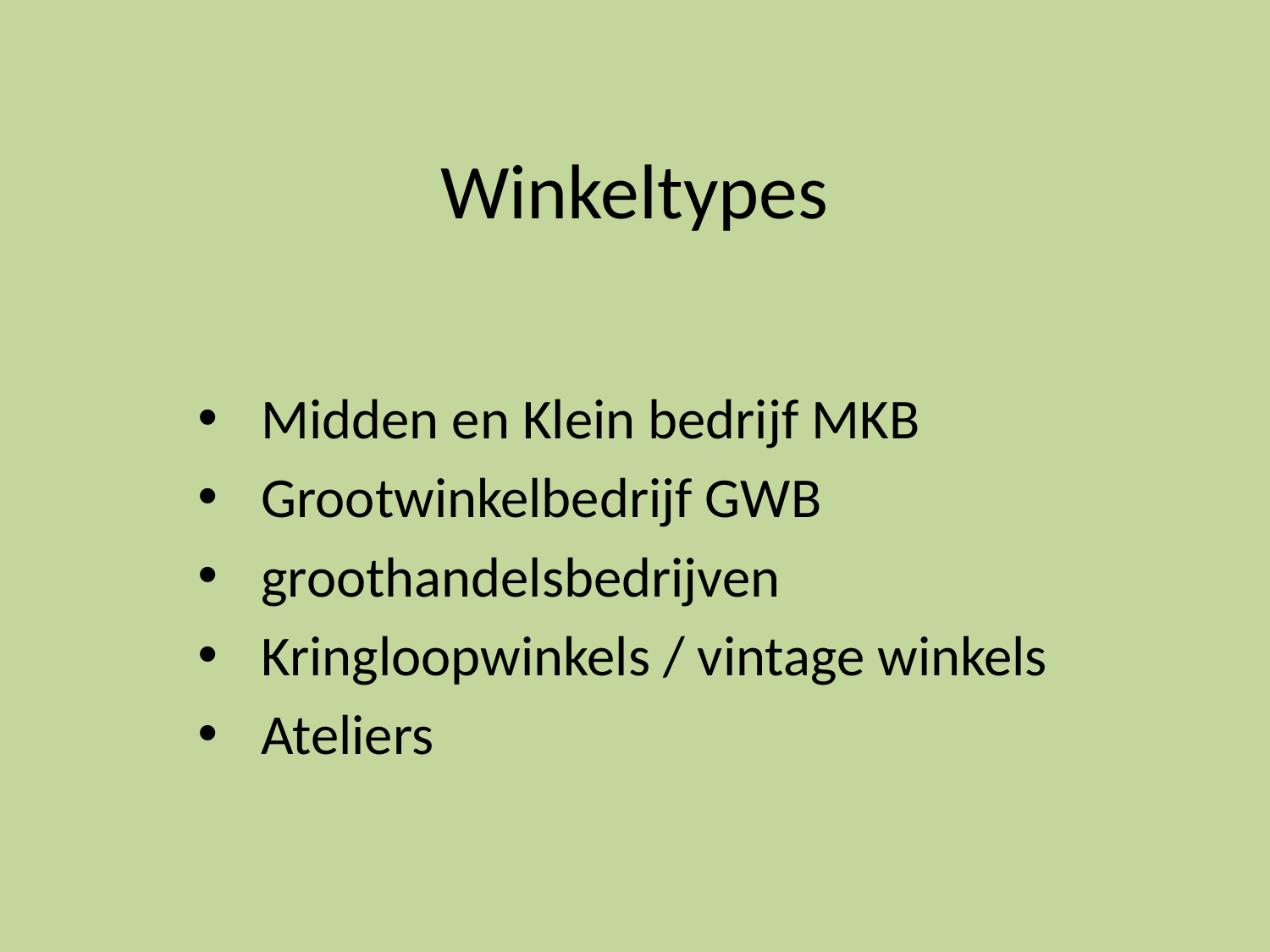

# Winkeltypes
Midden en Klein bedrijf MKB
Grootwinkelbedrijf GWB
groothandelsbedrijven
Kringloopwinkels / vintage winkels
Ateliers